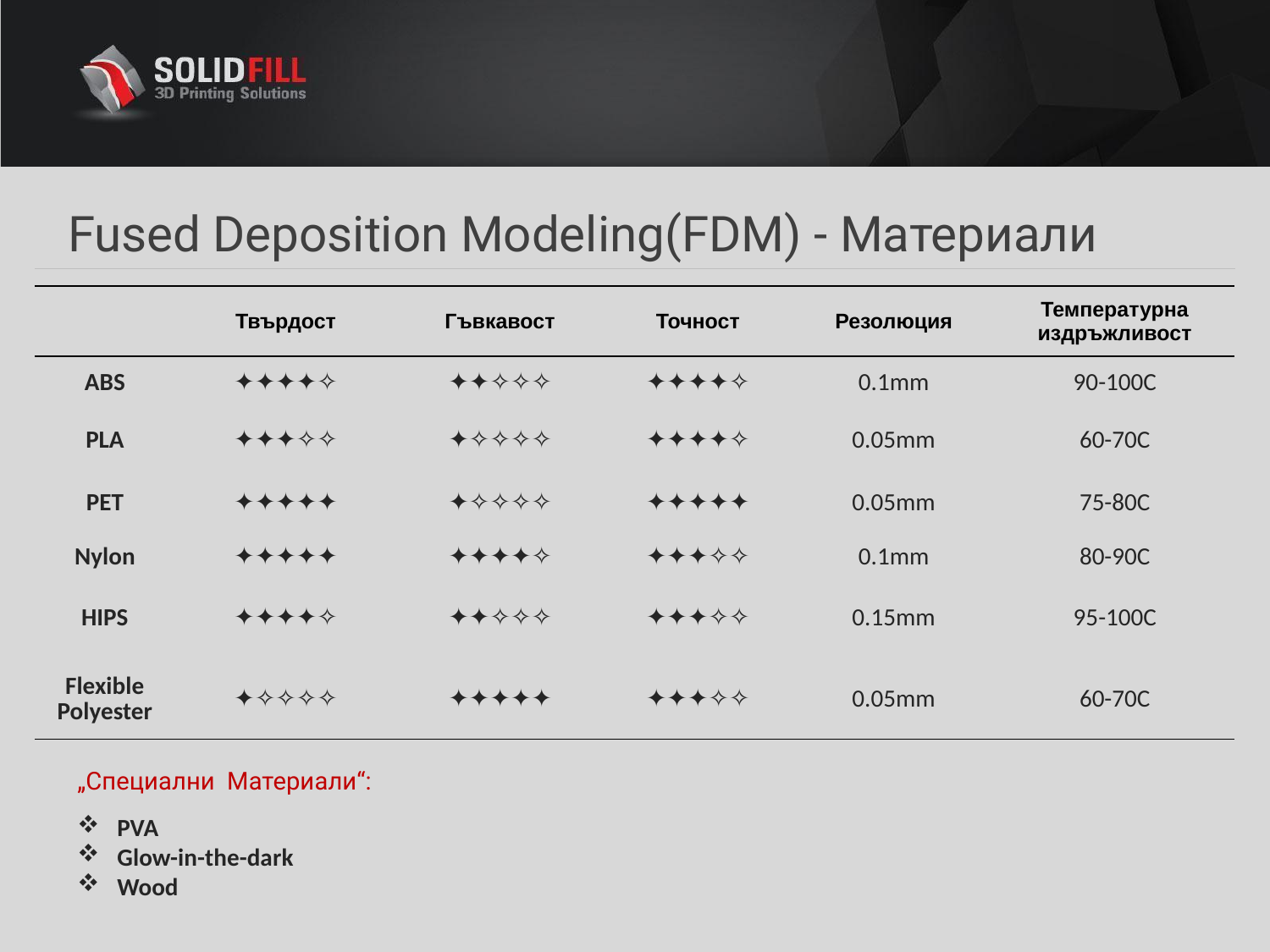

Fused Deposition Modeling(FDM) - Материали
|  | Твърдост | Гъвкавост | Точност | Резолюция | Температурна издръжливост |
| --- | --- | --- | --- | --- | --- |
| ABS | ✦✦✦✦✧ | ✦✦✧✧✧ | ✦✦✦✦✧ | 0.1mm | 90-100C |
| PLA | ✦✦✦✧✧ | ✦✧✧✧✧ | ✦✦✦✦✧ | 0.05mm | 60-70C |
| PET | ✦✦✦✦✦ | ✦✧✧✧✧ | ✦✦✦✦✦ | 0.05mm | 75-80C |
| Nylon | ✦✦✦✦✦ | ✦✦✦✦✧ | ✦✦✦✧✧ | 0.1mm | 80-90C |
| HIPS | ✦✦✦✦✧ | ✦✦✧✧✧ | ✦✦✦✧✧ | 0.15mm | 95-100C |
| Flexible Polyester | ✦✧✧✧✧ | ✦✦✦✦✦ | ✦✦✦✧✧ | 0.05mm | 60-70C |
„Специални  Материали“:

PVA
Glow-in-the-dark
Wood